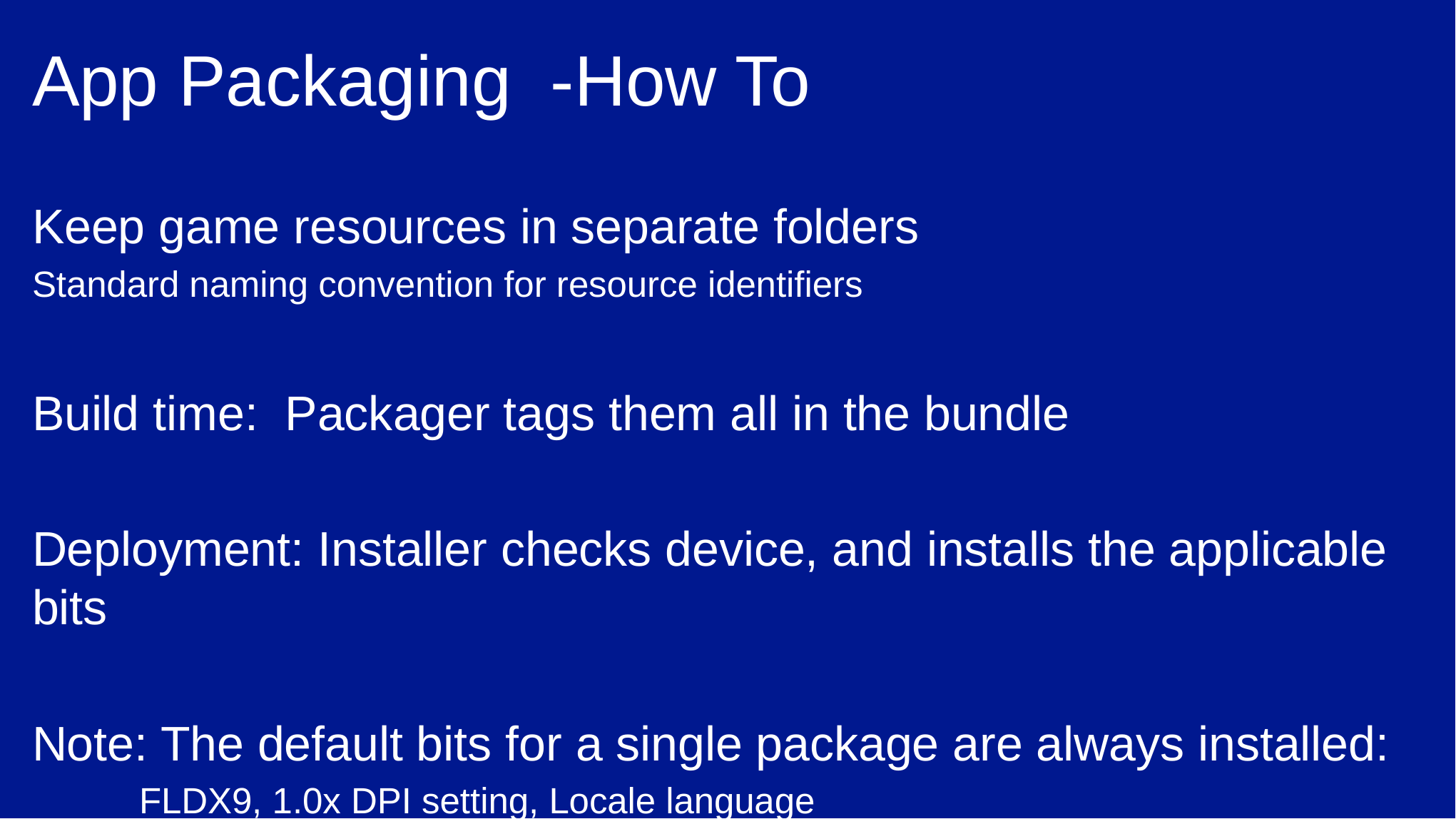

# App Packaging  -How To
Keep game resources in separate folders
Standard naming convention for resource identifiers

Build time:  Packager tags them all in the bundle

Deployment: Installer checks device, and installs the applicable bits

Note: The default bits for a single package are always installed:
	FLDX9, 1.0x DPI setting, Locale language